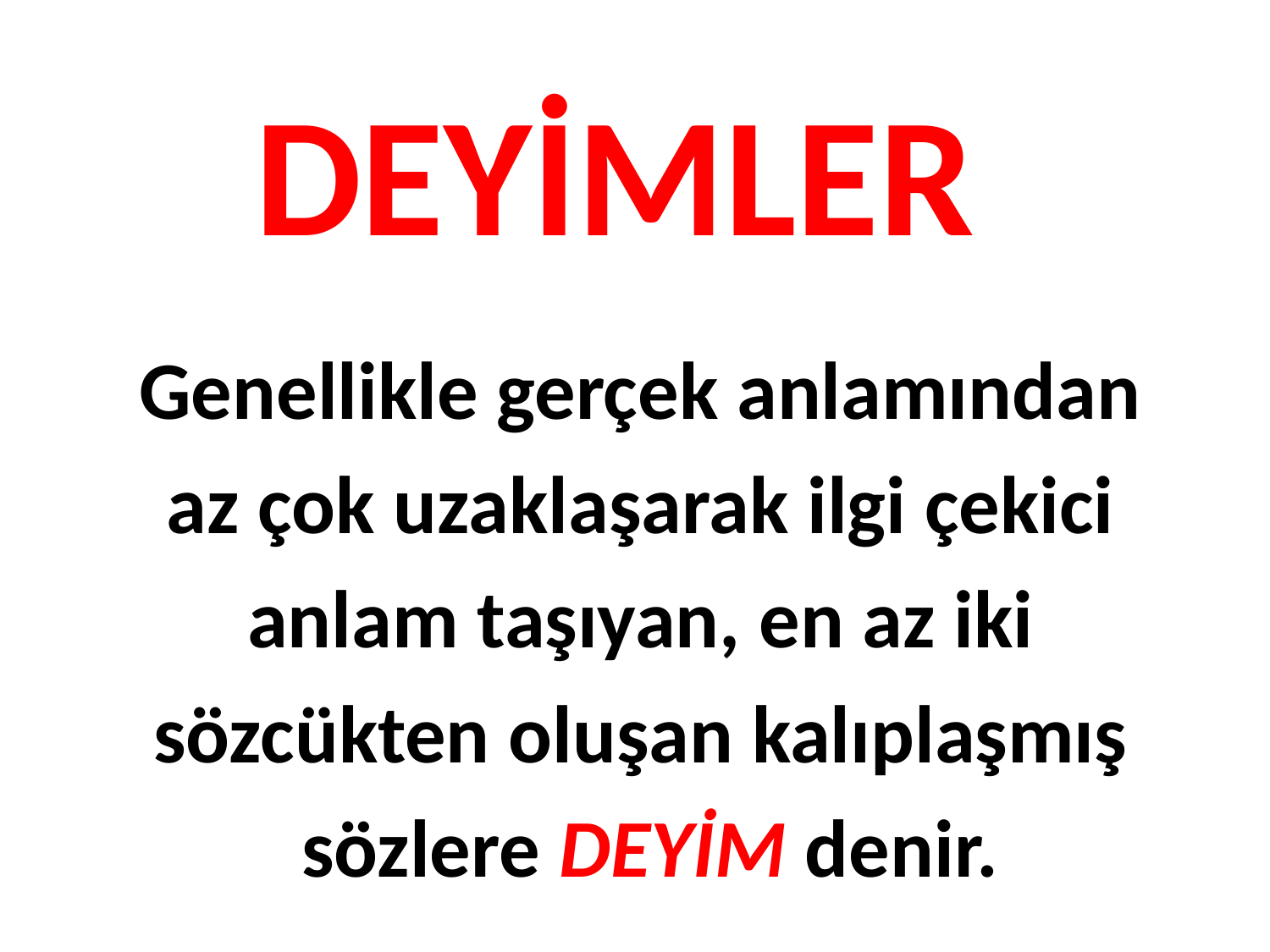

# DEYİMLER

Genellikle gerçek anlamından
az çok uzaklaşarak ilgi çekici
anlam taşıyan, en az iki
sözcükten oluşan kalıplaşmış
sözlere DEYİM denir.